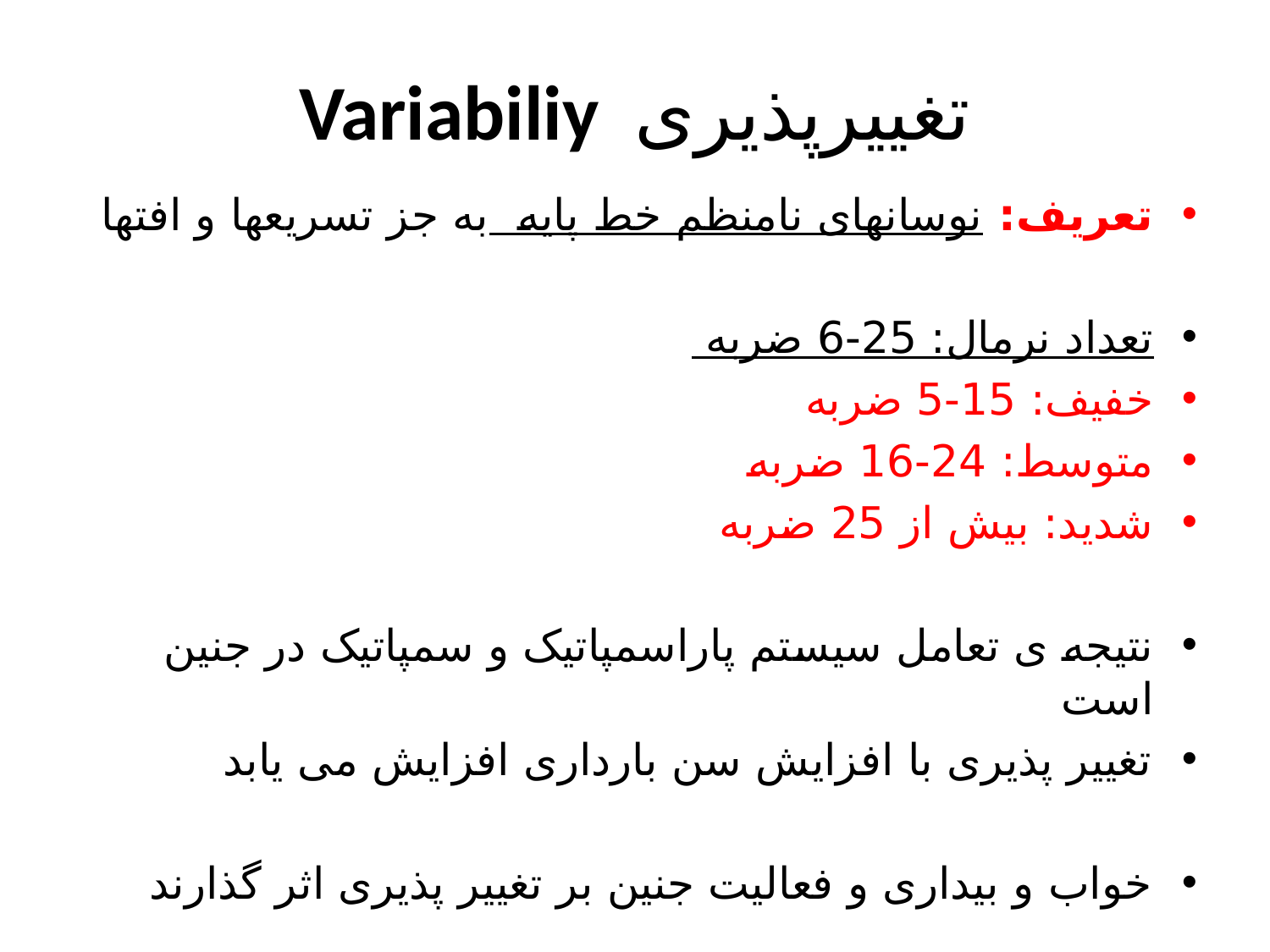

# Variabiliy  تغییرپذیری
تعریف: نوسانهای نامنظم خط پایه  به جز تسریعها و افتها

تعداد نرمال: 25-6 ضربه
خفیف: 15-5 ضربه
متوسط: 24-16 ضربه
شدید: بیش از 25 ضربه

نتیجه ی تعامل سیستم پاراسمپاتیک و سمپاتیک در جنین است
تغییر پذیری با افزایش سن بارداری افزایش می یابد

خواب و بیداری و فعالیت جنین بر تغییر پذیری اثر گذارند